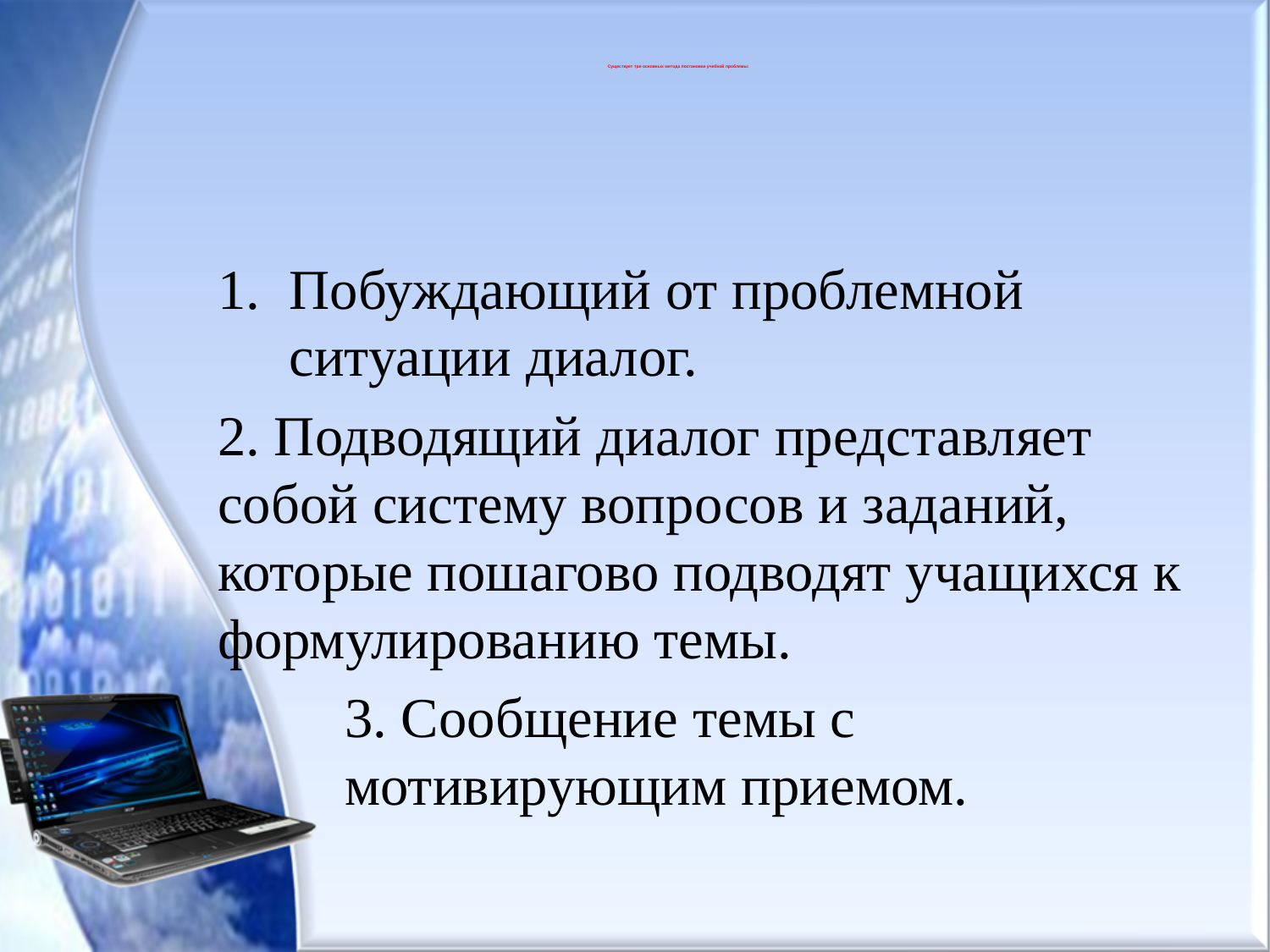

# Существует три основных метода постановки учебной проблемы:
Побуждающий от проблемной ситуации диалог.
2. Подводящий диалог представляет собой систему вопросов и заданий, которые пошагово подводят учащихся к формулированию темы.
	3. Сообщение темы с 			мотивирующим приемом.